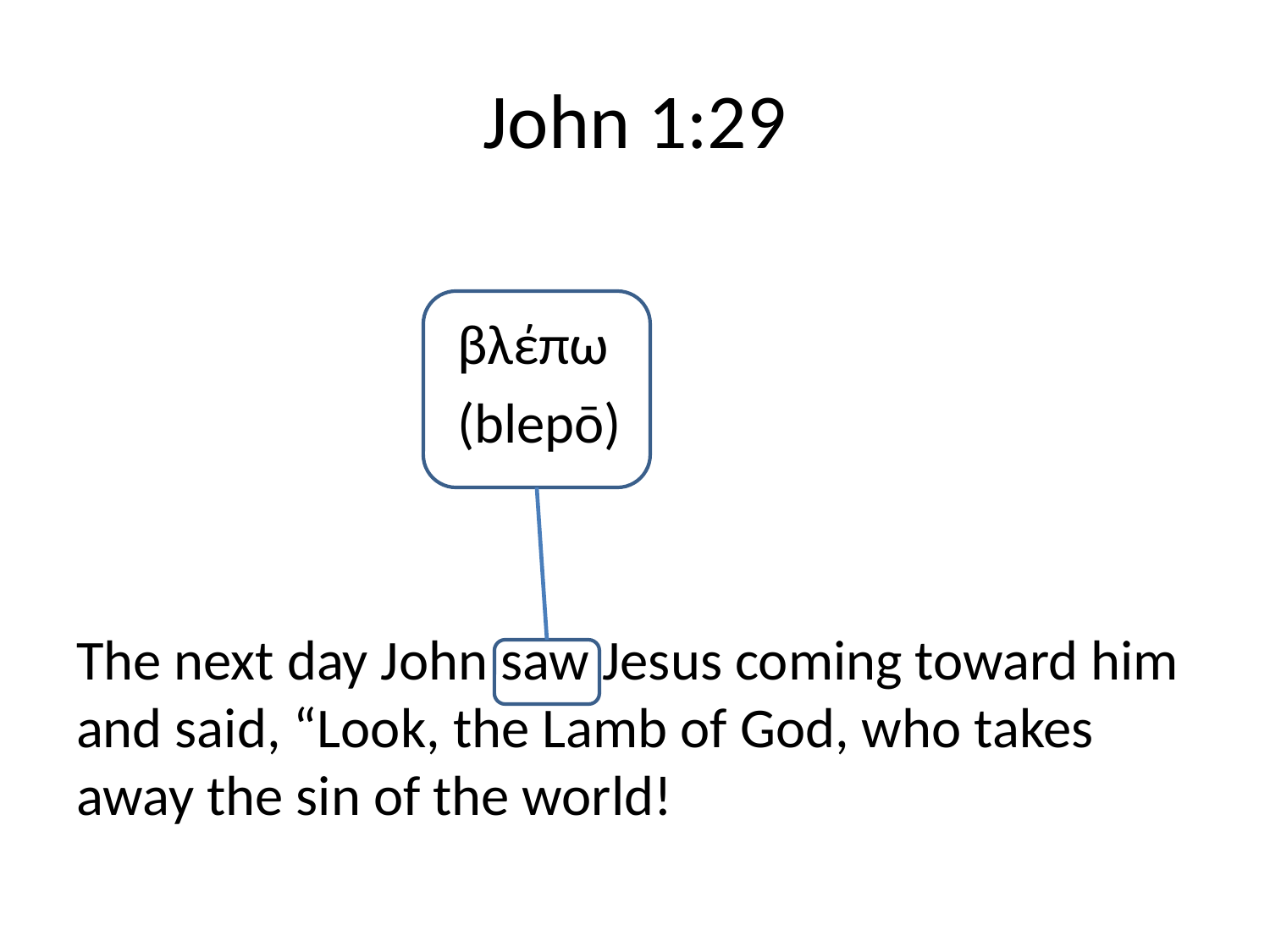

# John 1:29

			βλέπω
			(blepō)

The next day John saw Jesus coming toward him and said, “Look, the Lamb of God, who takes away the sin of the world!